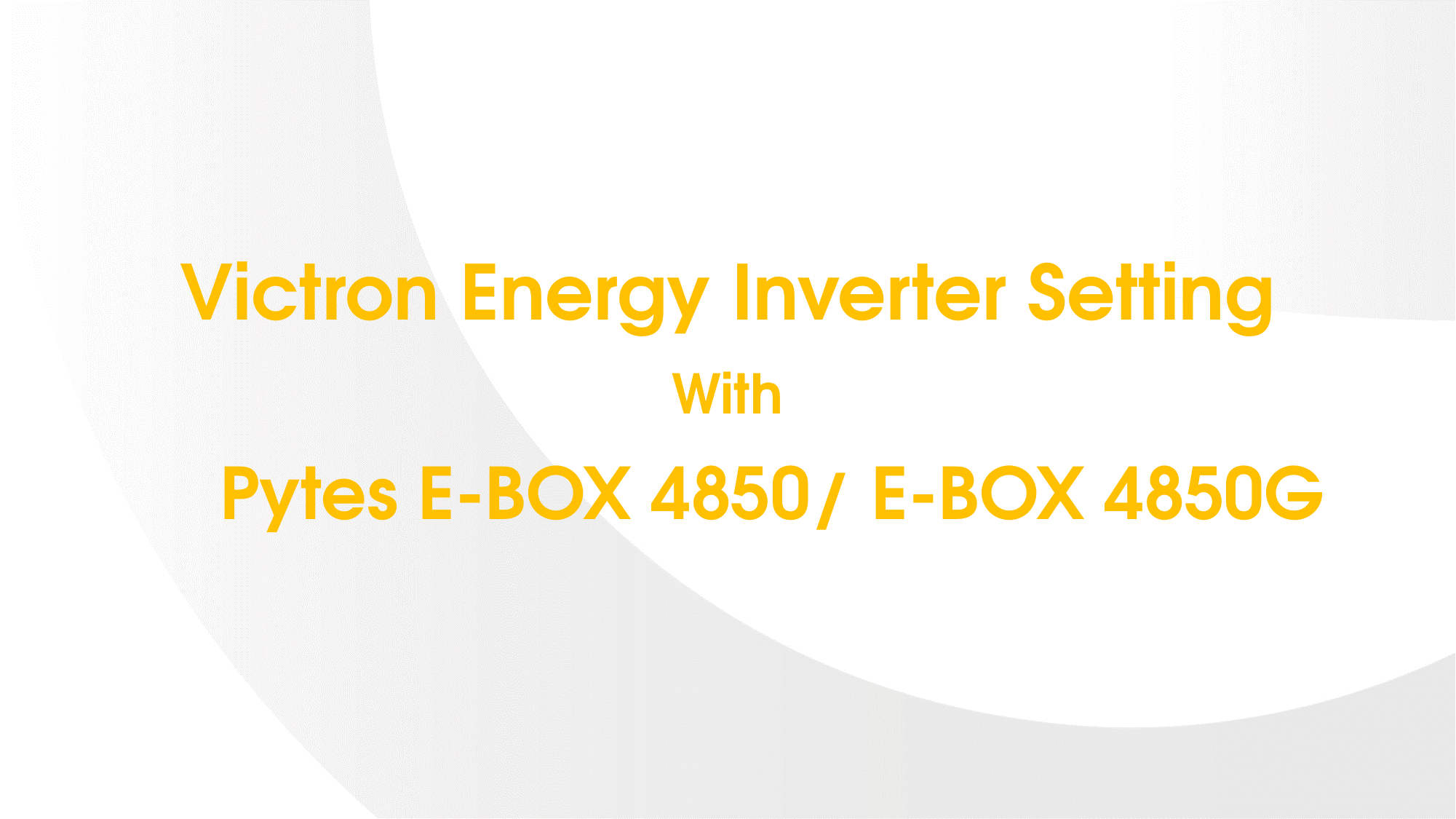

# Victron Energy Inverter Setting
With
Pytes E-BOX 4850/ E-BOX 4850G